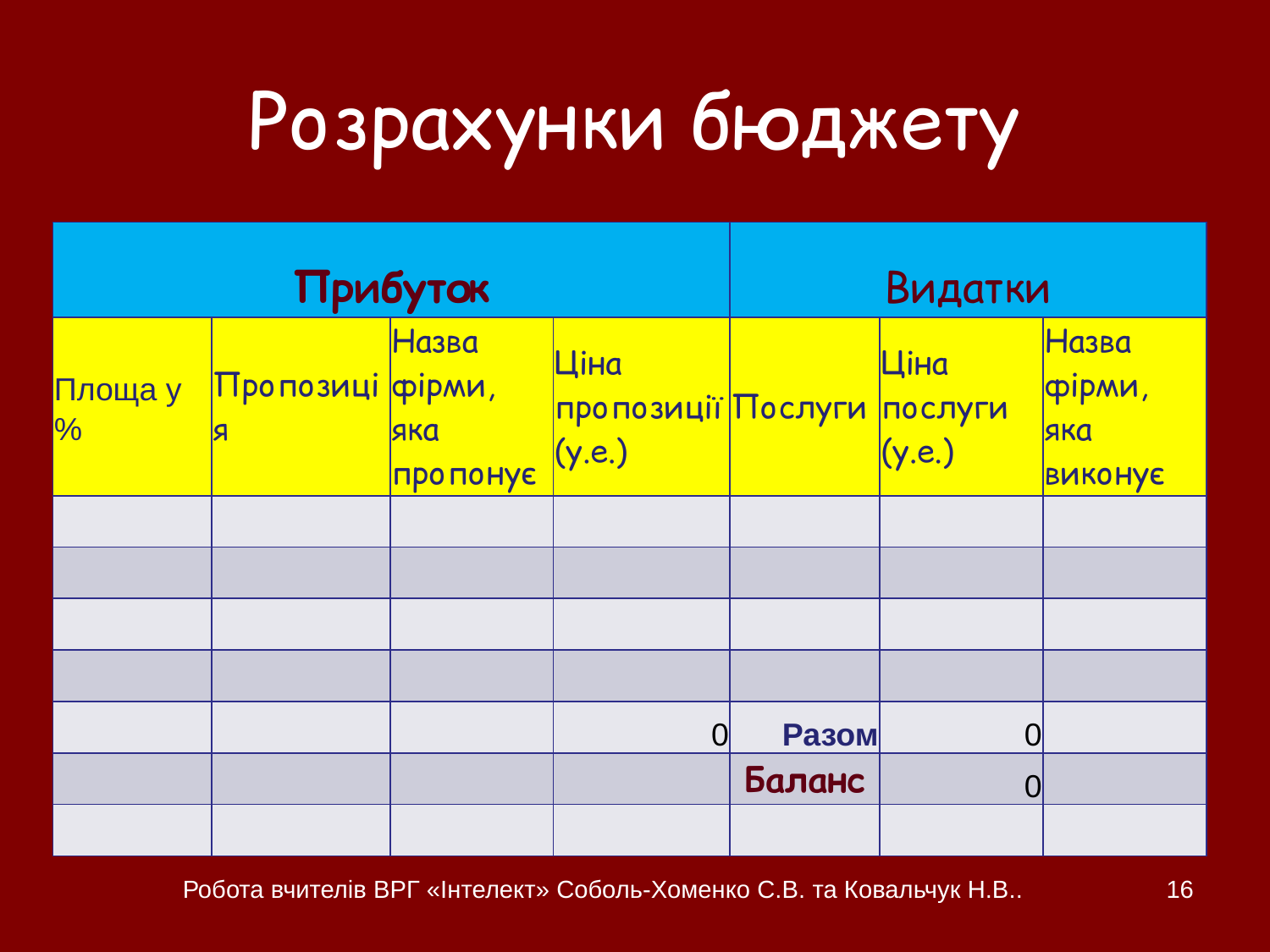

# Розрахунки бюджету
| Прибуток |  |  |  | Видатки |  |  |
| --- | --- | --- | --- | --- | --- | --- |
| Площа у % | Пропозиція | Назва фірми, яка пропонує | Ціна пропозиції(у.е.) | Послуги | Ціна послуги (у.е.) | Назва фірми, яка виконує |
|  |  |  |  |  |  |  |
|  |  |  |  |  |  |  |
|  |  |  |  |  |  |  |
|  |  |  |  |  |  |  |
|  |  |  | 0 | Разом | 0 |  |
|  |  |  |  | Баланс | 0 |  |
|  |  |  |  |  |  |  |
Робота вчителів ВРГ «Інтелект» Соболь-Хоменко С.В. та Ковальчук Н.В..
16